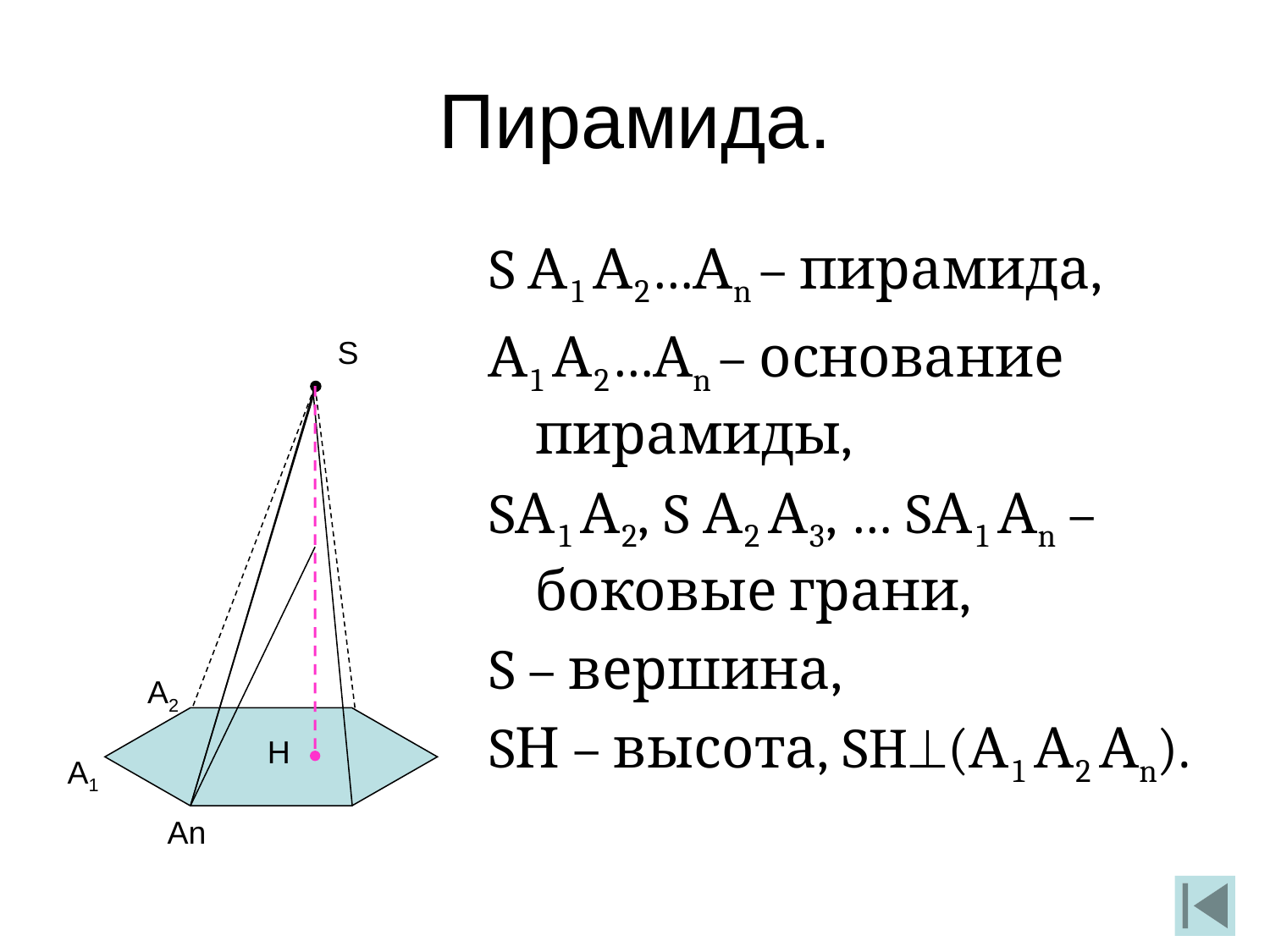

Пирамида.
S А1 А2…Аn – пирамида,
А1 А2…Аn – основание пирамиды,
SА1 А2, S А2 А3, … SА1 Аn – боковые грани,
S – вершина,
SН – высота, SH⊥(А1 А2 Аn).
S

А2

Н
А1
Аn